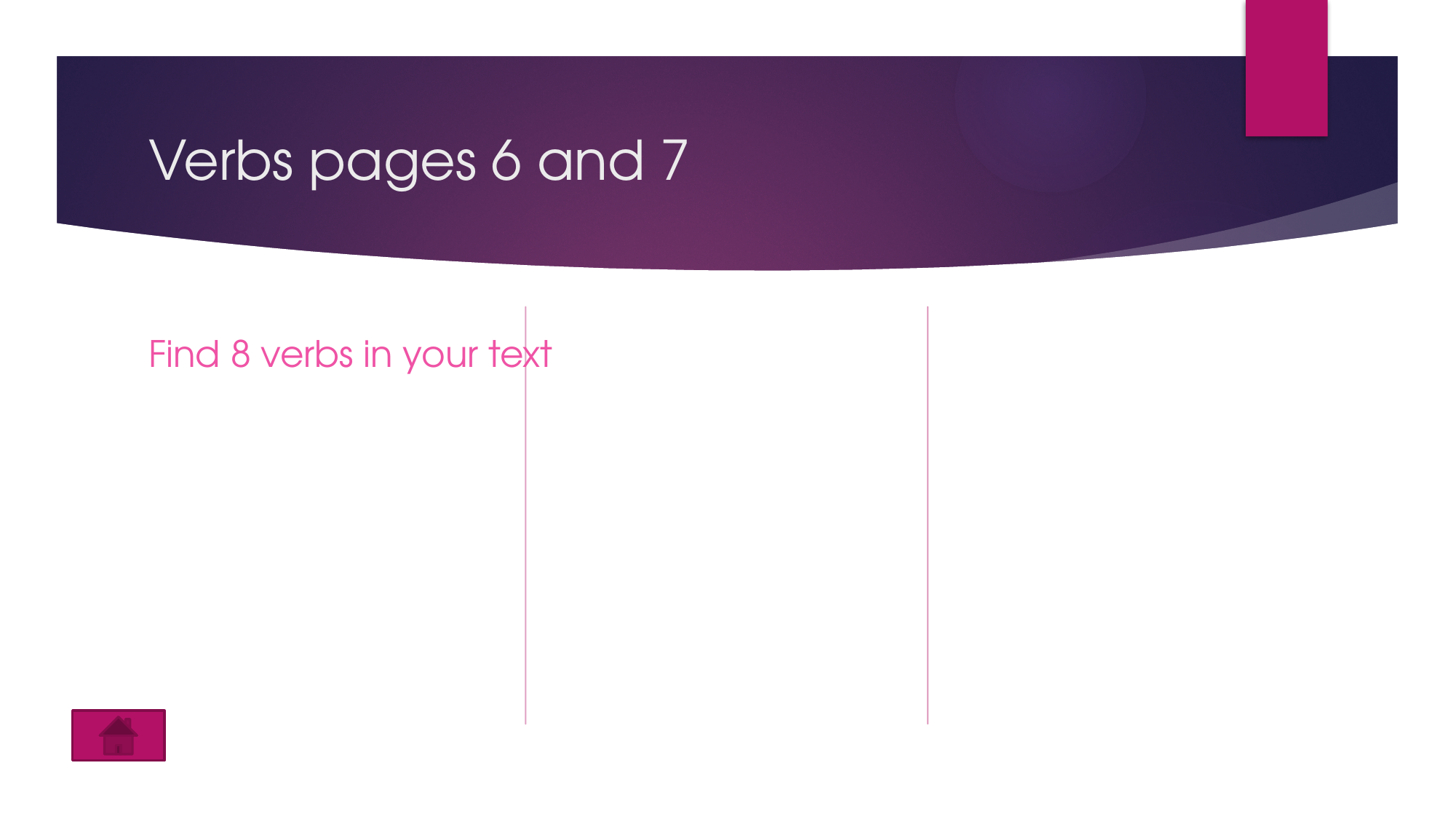

# Verbs pages 6 and 7
Find 8 verbs in your text